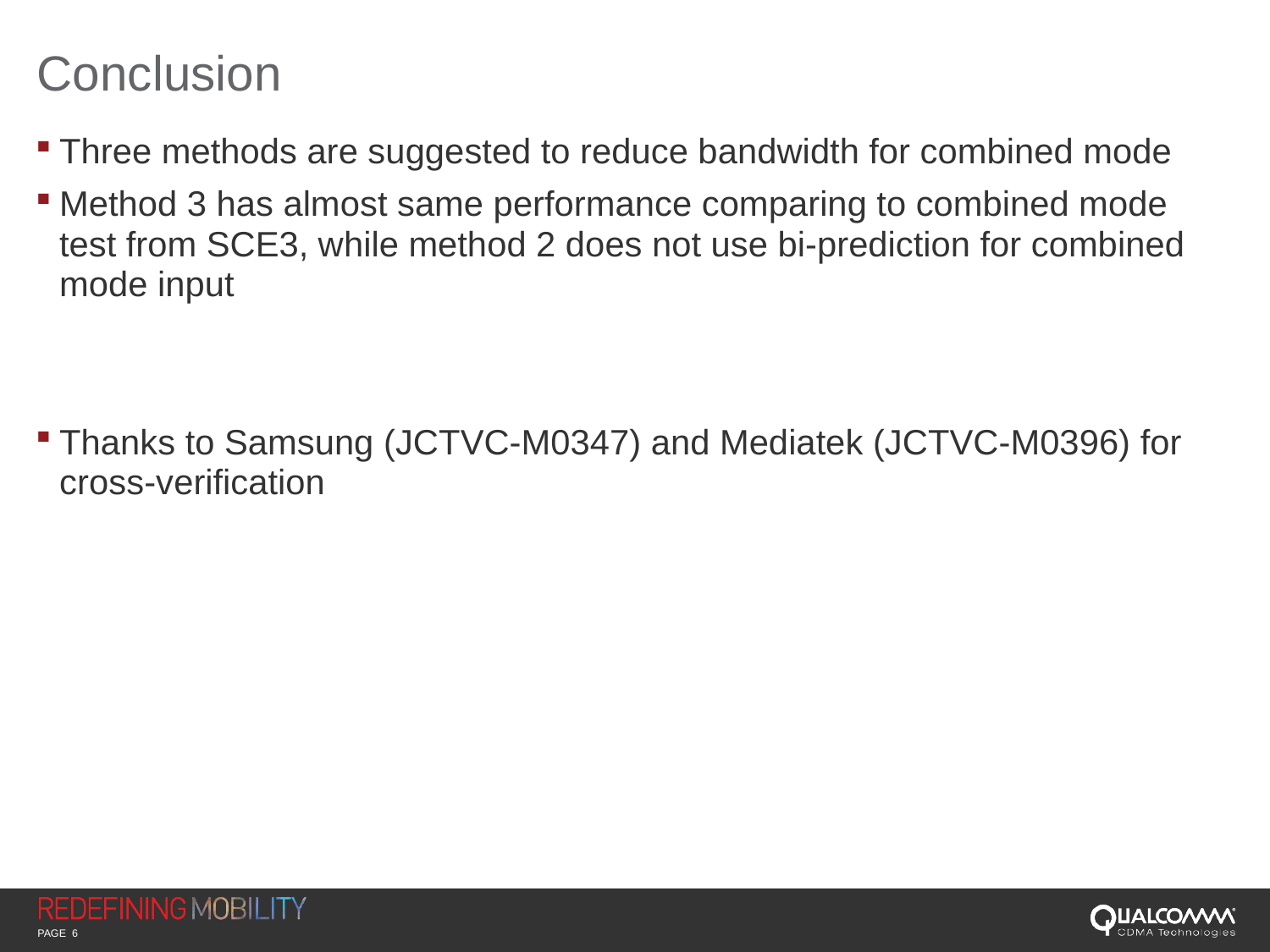

# Conclusion
Three methods are suggested to reduce bandwidth for combined mode
Method 3 has almost same performance comparing to combined mode test from SCE3, while method 2 does not use bi-prediction for combined mode input

Thanks to Samsung (JCTVC-M0347) and Mediatek (JCTVC-M0396) for cross-verification